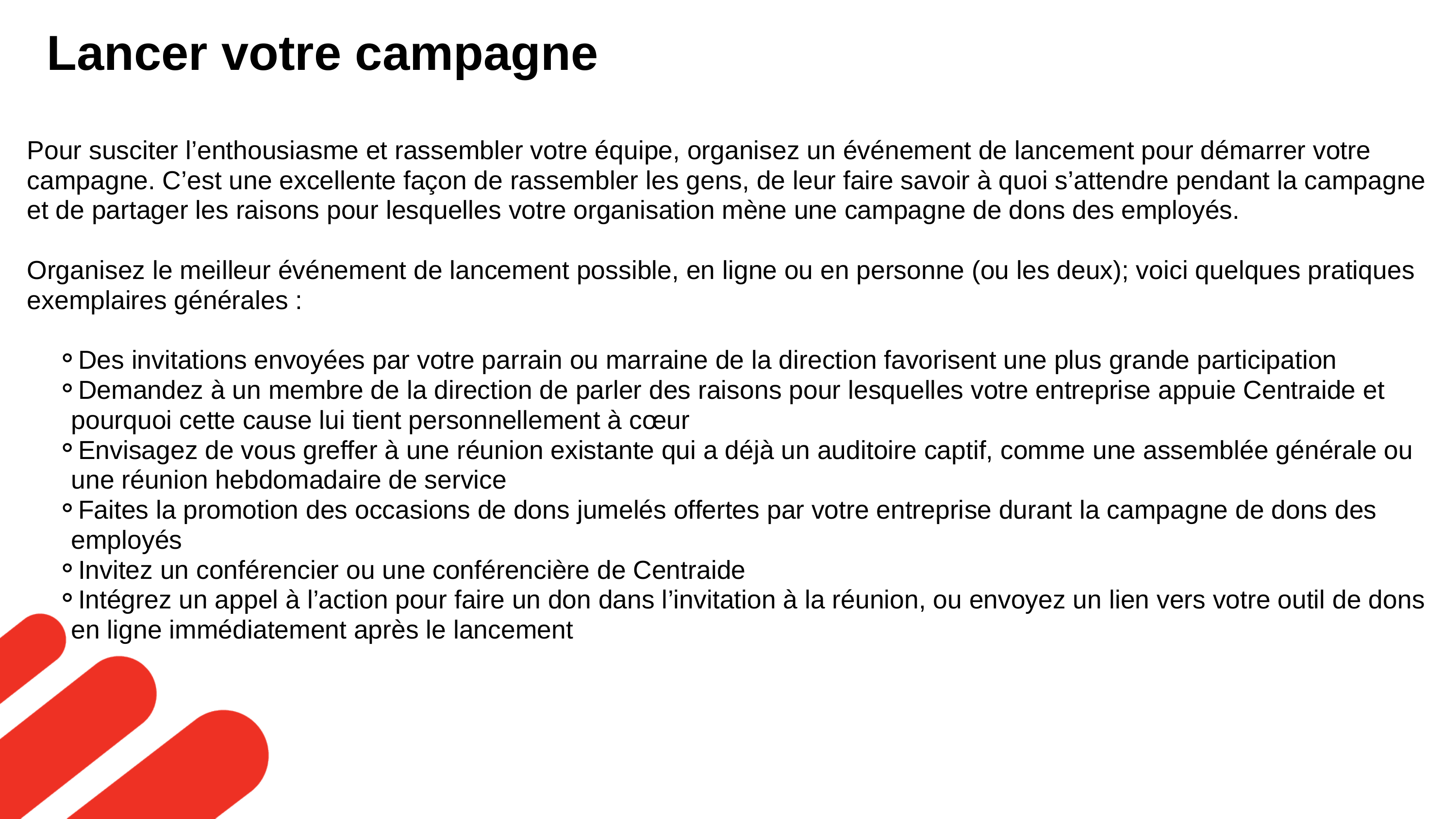

Lancer votre campagne
Pour susciter l’enthousiasme et rassembler votre équipe, organisez un événement de lancement pour démarrer votre campagne. C’est une excellente façon de rassembler les gens, de leur faire savoir à quoi s’attendre pendant la campagne et de partager les raisons pour lesquelles votre organisation mène une campagne de dons des employés.

Organisez le meilleur événement de lancement possible, en ligne ou en personne (ou les deux); voici quelques pratiques exemplaires générales :

Des invitations envoyées par votre parrain ou marraine de la direction favorisent une plus grande participation
Demandez à un membre de la direction de parler des raisons pour lesquelles votre entreprise appuie Centraide et pourquoi cette cause lui tient personnellement à cœur
Envisagez de vous greffer à une réunion existante qui a déjà un auditoire captif, comme une assemblée générale ou une réunion hebdomadaire de service
Faites la promotion des occasions de dons jumelés offertes par votre entreprise durant la campagne de dons des employés
Invitez un conférencier ou une conférencière de Centraide
Intégrez un appel à l’action pour faire un don dans l’invitation à la réunion, ou envoyez un lien vers votre outil de dons en ligne immédiatement après le lancement